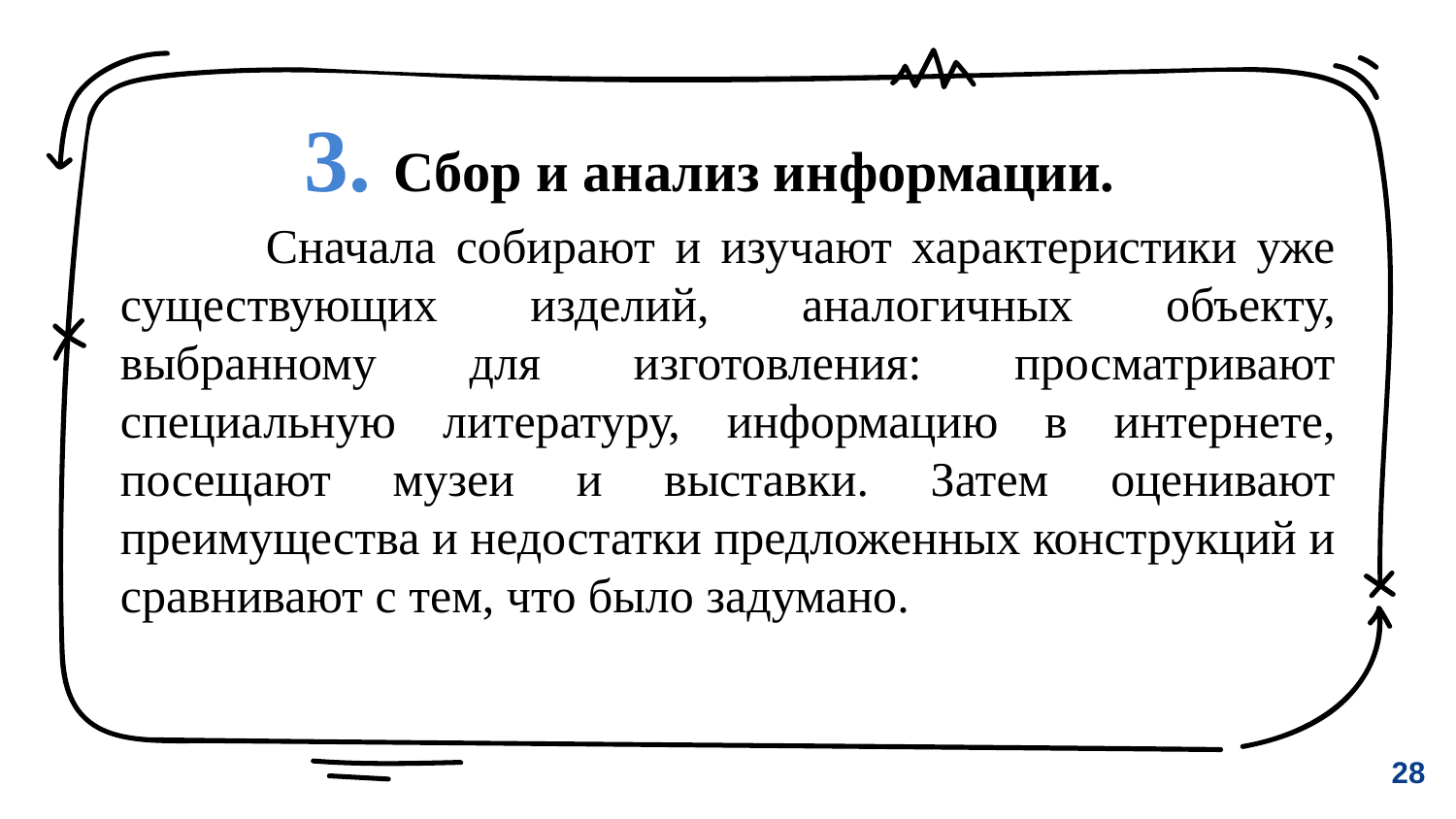

3. Сбор и анализ информации.
	Сначала собирают и изучают характеристики уже существующих изделий, аналогичных объекту, выбранному для изготовления: просматривают специальную литературу, информацию в интернете, посещают музеи и выставки. Затем оценивают преимущества и недостатки предложенных конструкций и сравнивают с тем, что было задумано.

28